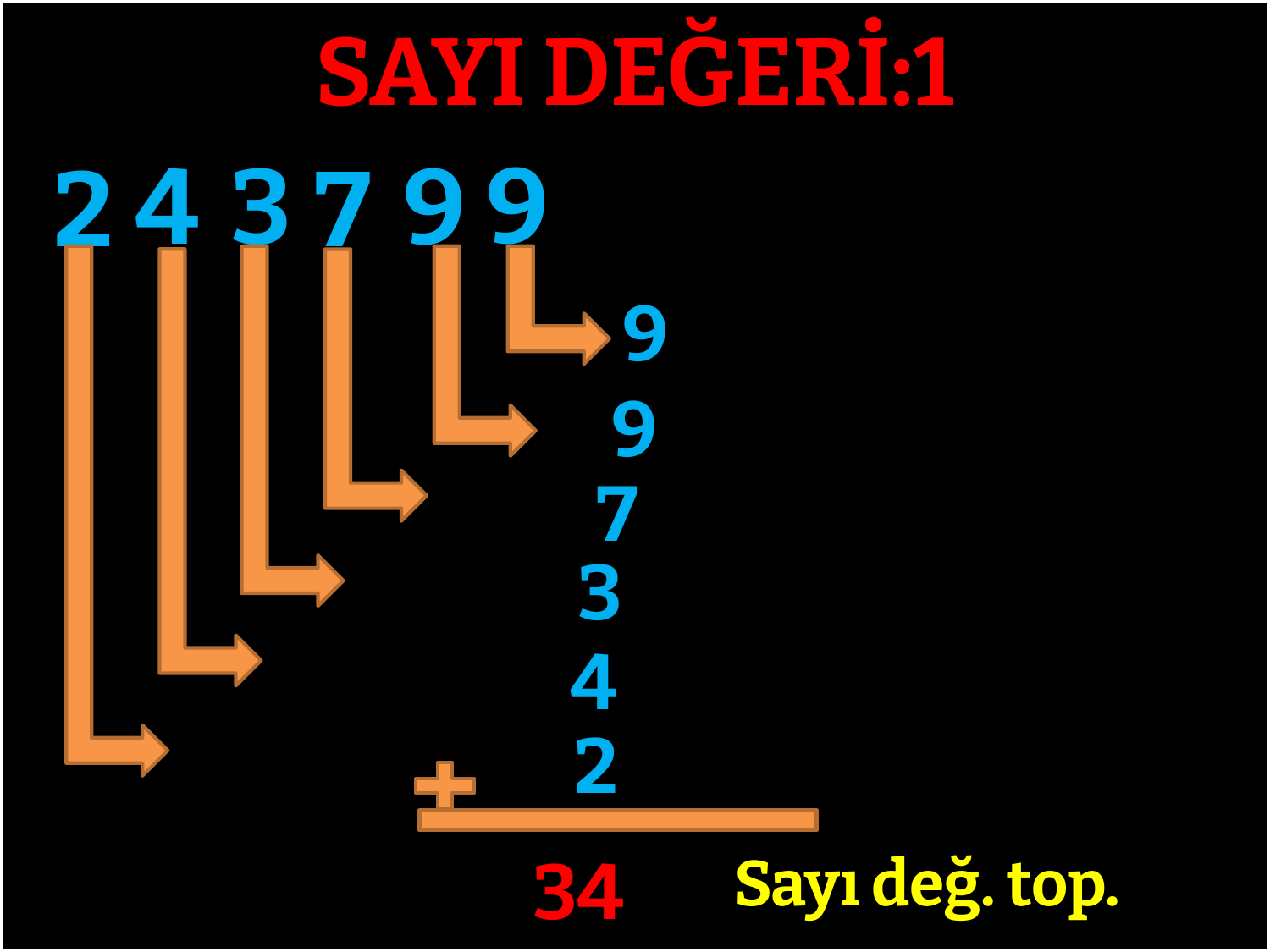

SAYI DEĞERİ:1

9
9
4
3
2
7

9
#

9

7

3
4
2

34
Sayı değ. top.